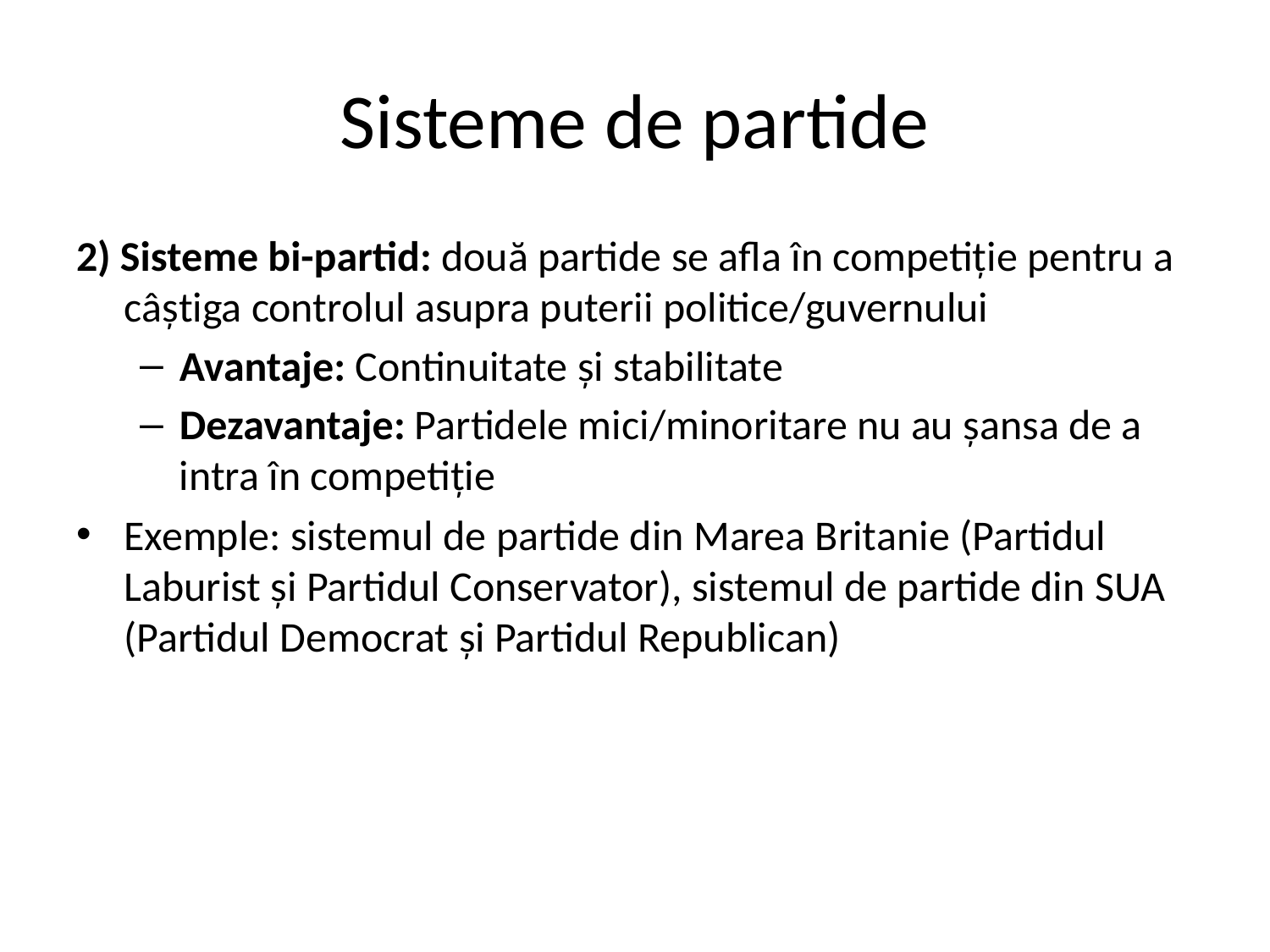

# Sisteme de partide
2) Sisteme bi-partid: două partide se afla în competiție pentru a câștiga controlul asupra puterii politice/guvernului
Avantaje: Continuitate și stabilitate
Dezavantaje: Partidele mici/minoritare nu au șansa de a intra în competiție
Exemple: sistemul de partide din Marea Britanie (Partidul Laburist și Partidul Conservator), sistemul de partide din SUA (Partidul Democrat și Partidul Republican)